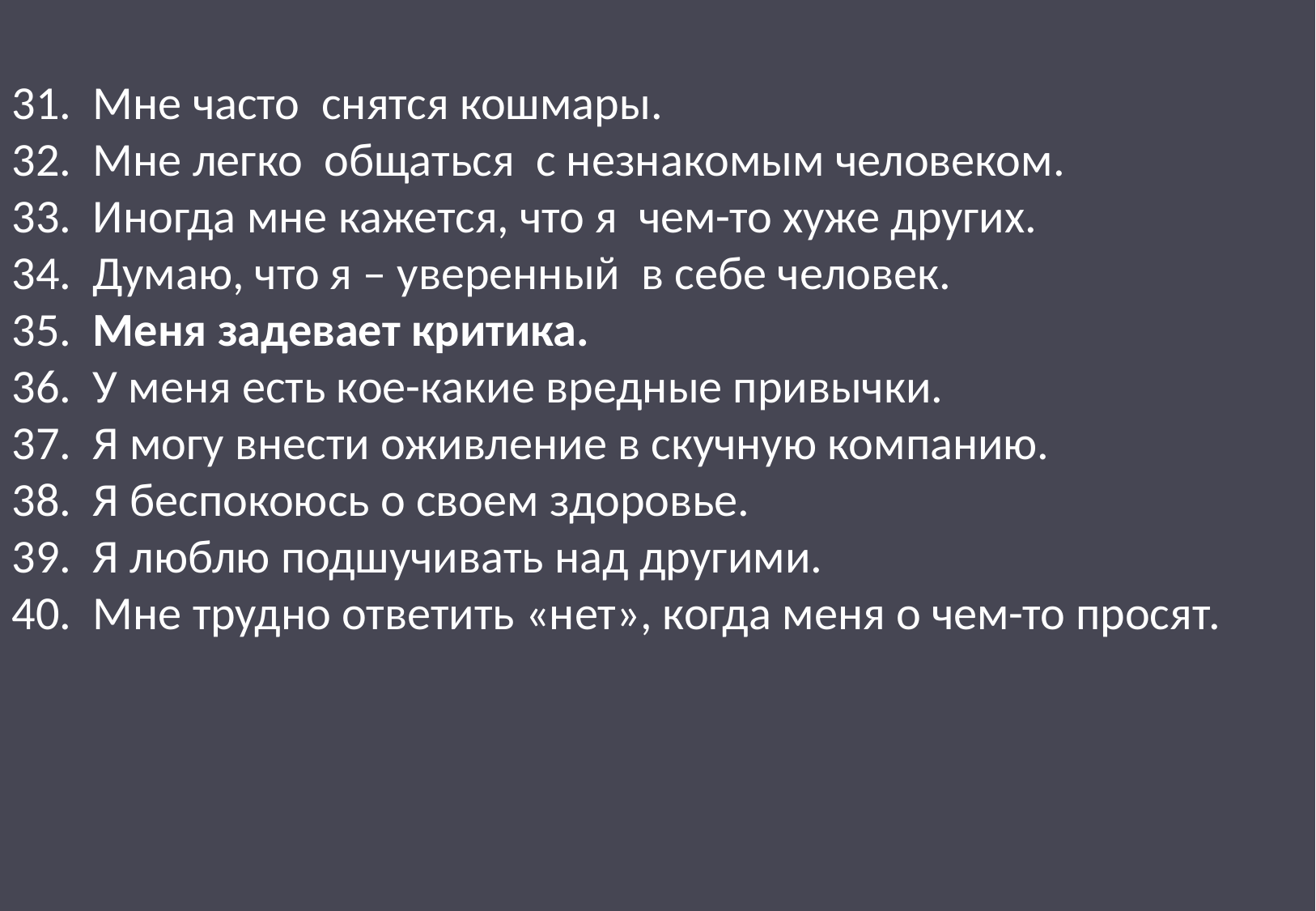

31.  Мне часто  снятся кошмары.
32.  Мне легко  общаться  с незнакомым человеком.
33.  Иногда мне кажется, что я  чем-то хуже других.
34.  Думаю, что я – уверенный  в себе человек.
35.  Меня задевает критика.
36.  У меня есть кое-какие вредные привычки.
37.  Я могу внести оживление в скучную компанию.
38.  Я беспокоюсь о своем здоровье.
39.  Я люблю подшучивать над другими.
40.  Мне трудно ответить «нет», когда меня о чем-то просят.